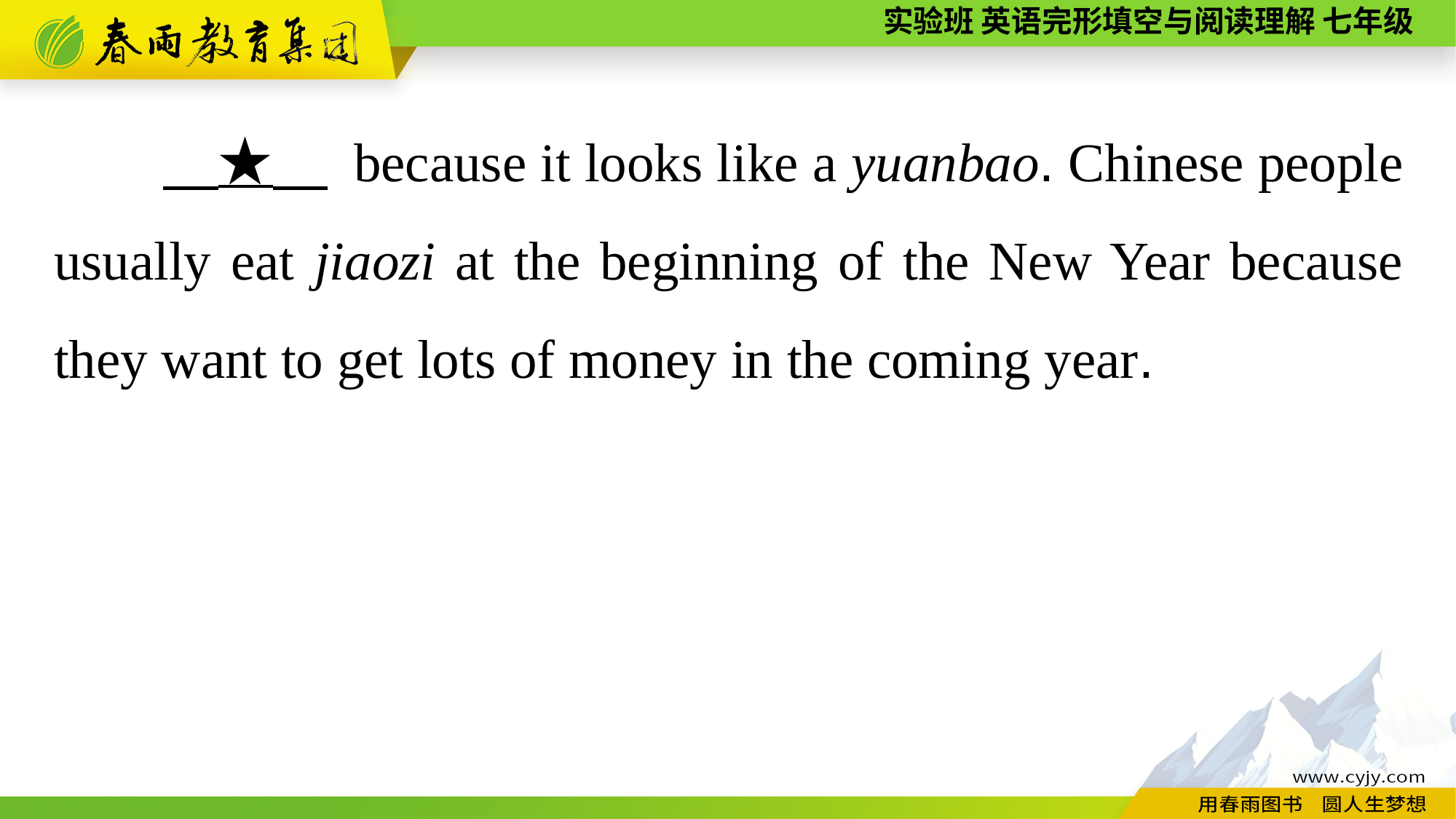

★　 because it looks like a yuanbao. Chinese people usually eat jiaozi at the beginning of the New Year because they want to get lots of money in the coming year.